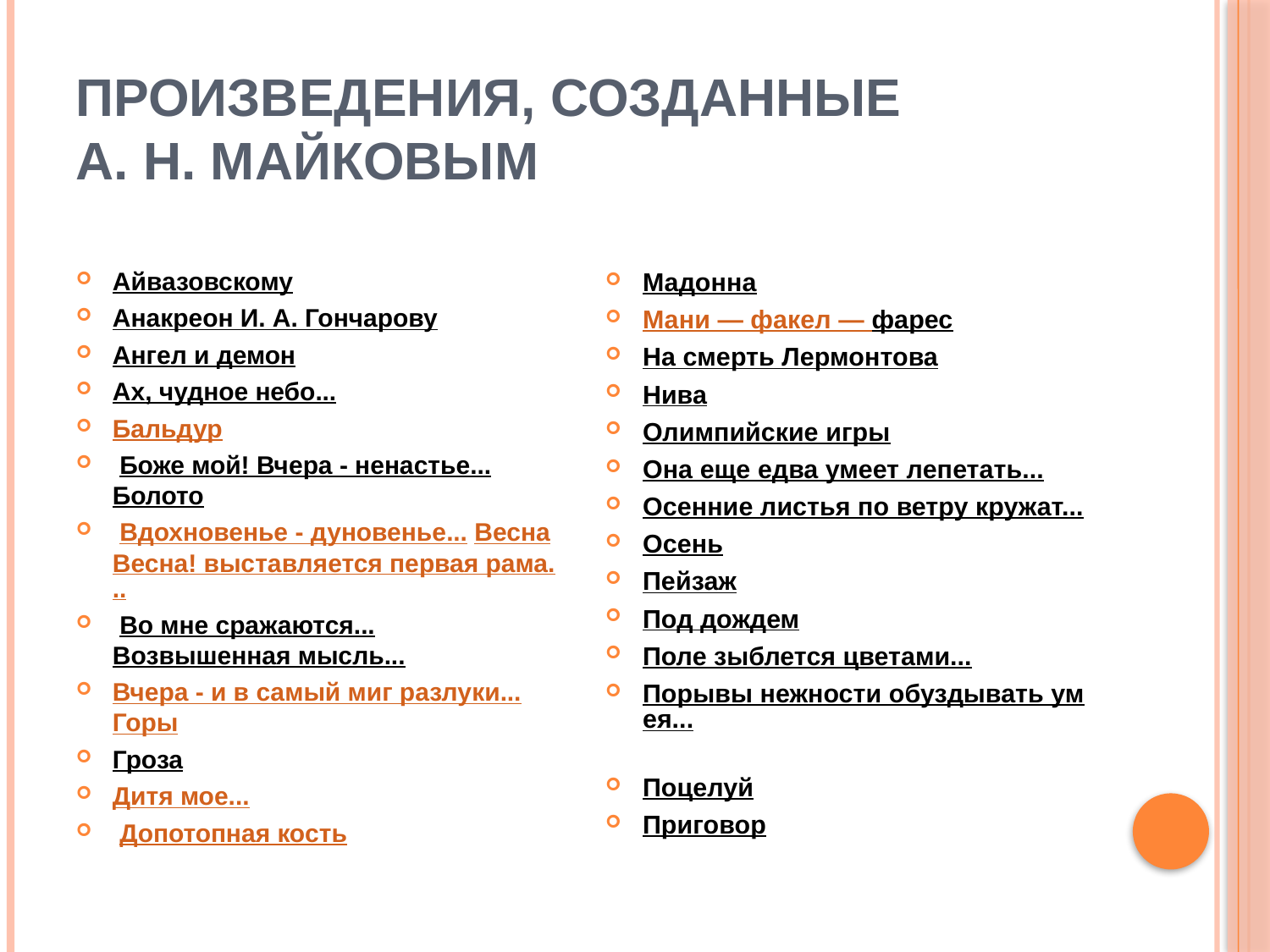

# Произведения, созданные А. Н. Майковым

Айвазовскому
Анакреон И. А. Гончарову
Ангел и демон
Ах, чудное небо...
Бальдур
 Боже мой! Вчера - ненастье... Болото
 Вдохновенье - дуновенье... Весна Весна! выставляется первая рама...
 Во мне сражаются... Возвышенная мысль...
Вчера - и в самый миг разлуки... Горы
Гроза
Дитя мое...
 Допотопная кость

Мадонна
Мани — факел — фарес
На смерть Лермонтова
Нива
Олимпийские игры
Она еще едва умеет лепетать...
Осенние листья по ветру кружат...
Осень
Пейзаж
Под дождем
Поле зыблется цветами...
Порывы нежности обуздывать умея...
Поцелуй
Приговор